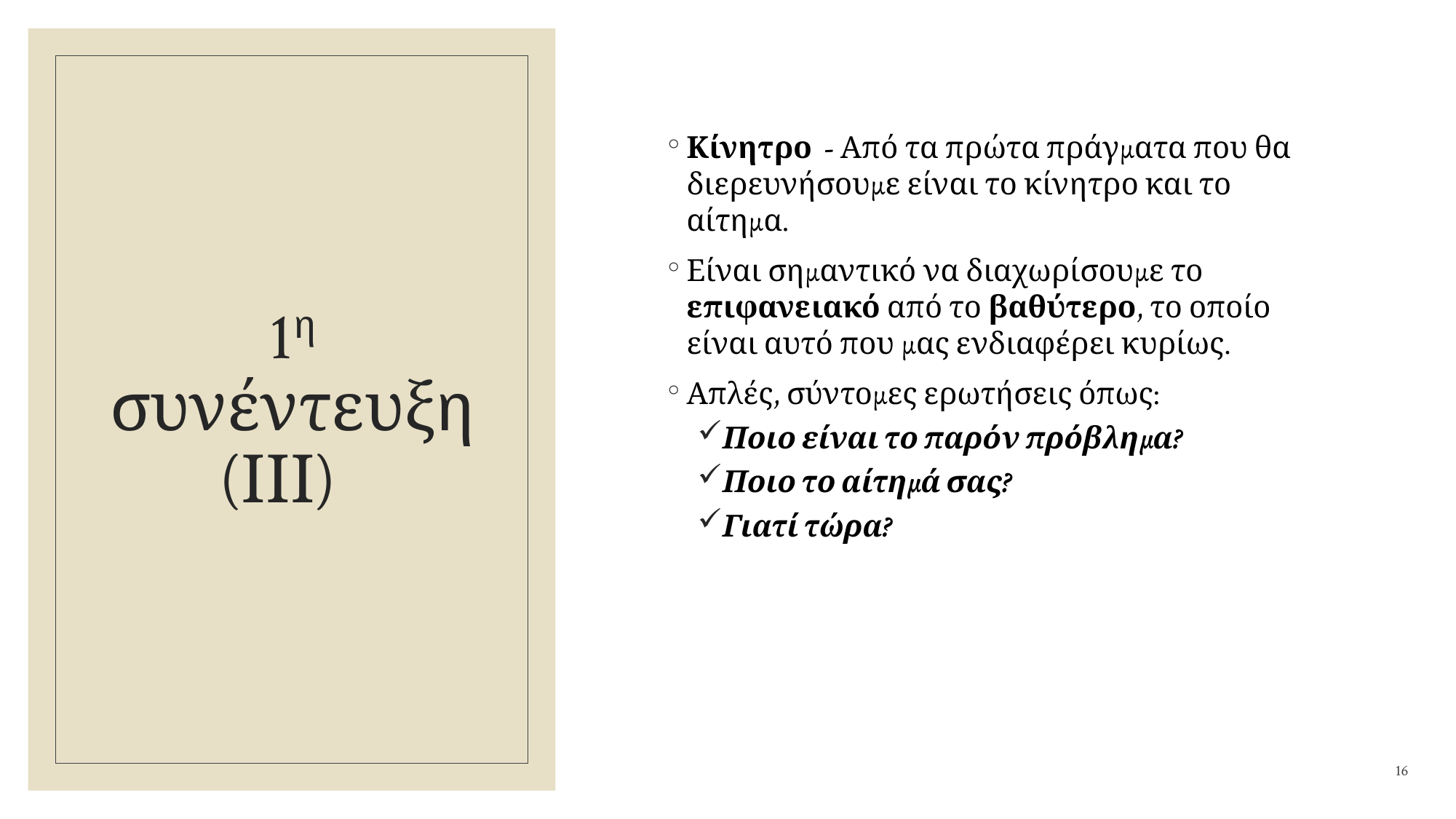

Κίνητρο  - Από τα πρώτα πράγματα που θα διερευνήσουμε είναι το κίνητρο και το αίτημα.
Είναι σημαντικό να διαχωρίσουμε το επιφανειακό από το βαθύτερο, το οποίο είναι αυτό που μας ενδιαφέρει κυρίως.
Απλές, σύντομες ερωτήσεις όπως:
Ποιο είναι το παρόν πρόβλημα?
Ποιο το αίτημά σας?
Γιατί τώρα?

# 1η συνέντευξη (ΙΙΙ)
16